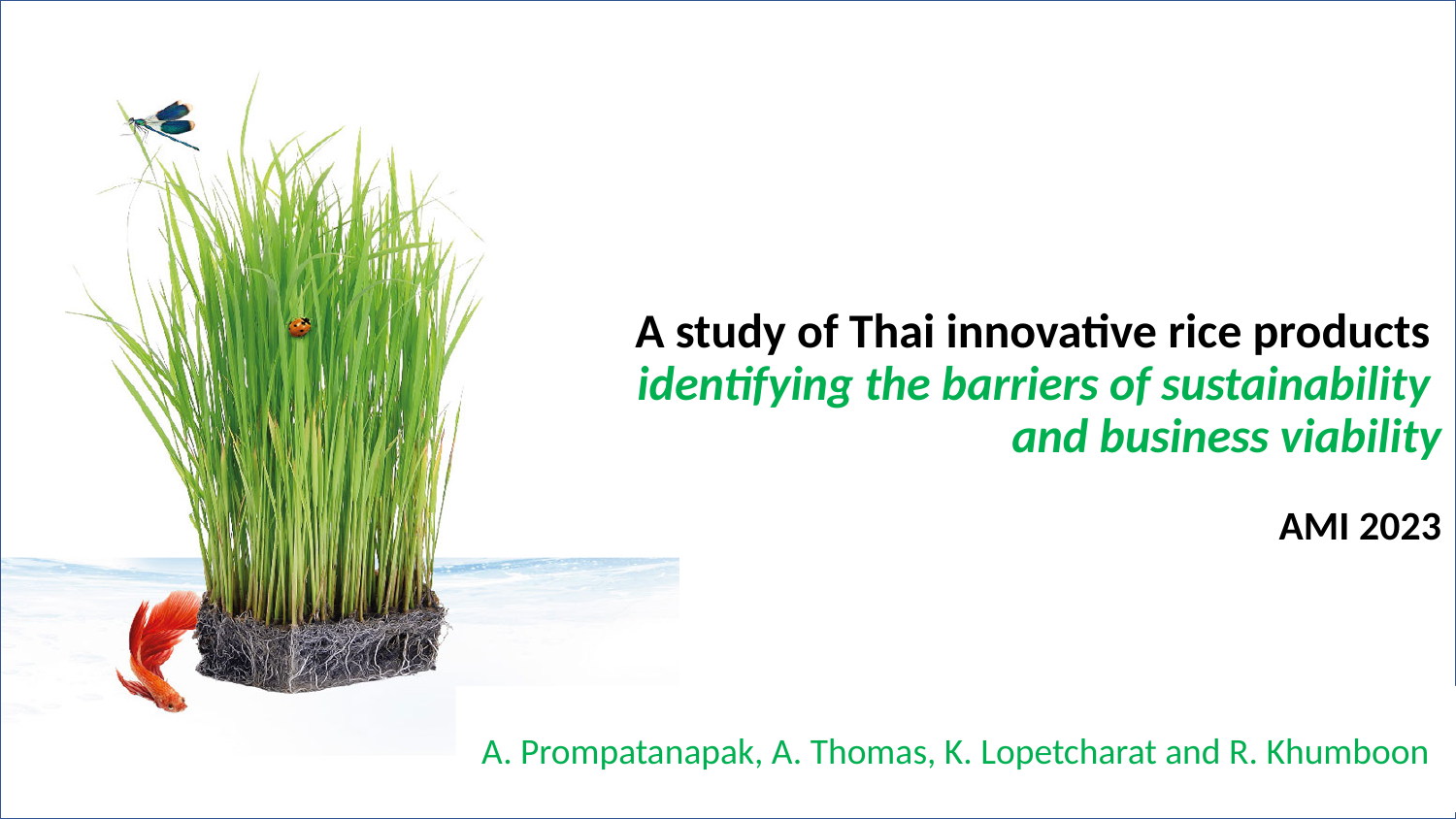

A study of Thai innovative rice products
identifying the barriers of sustainability
and business viability
AMI 2023
A. Prompatanapak, A. Thomas, K. Lopetcharat and R. Khumboon